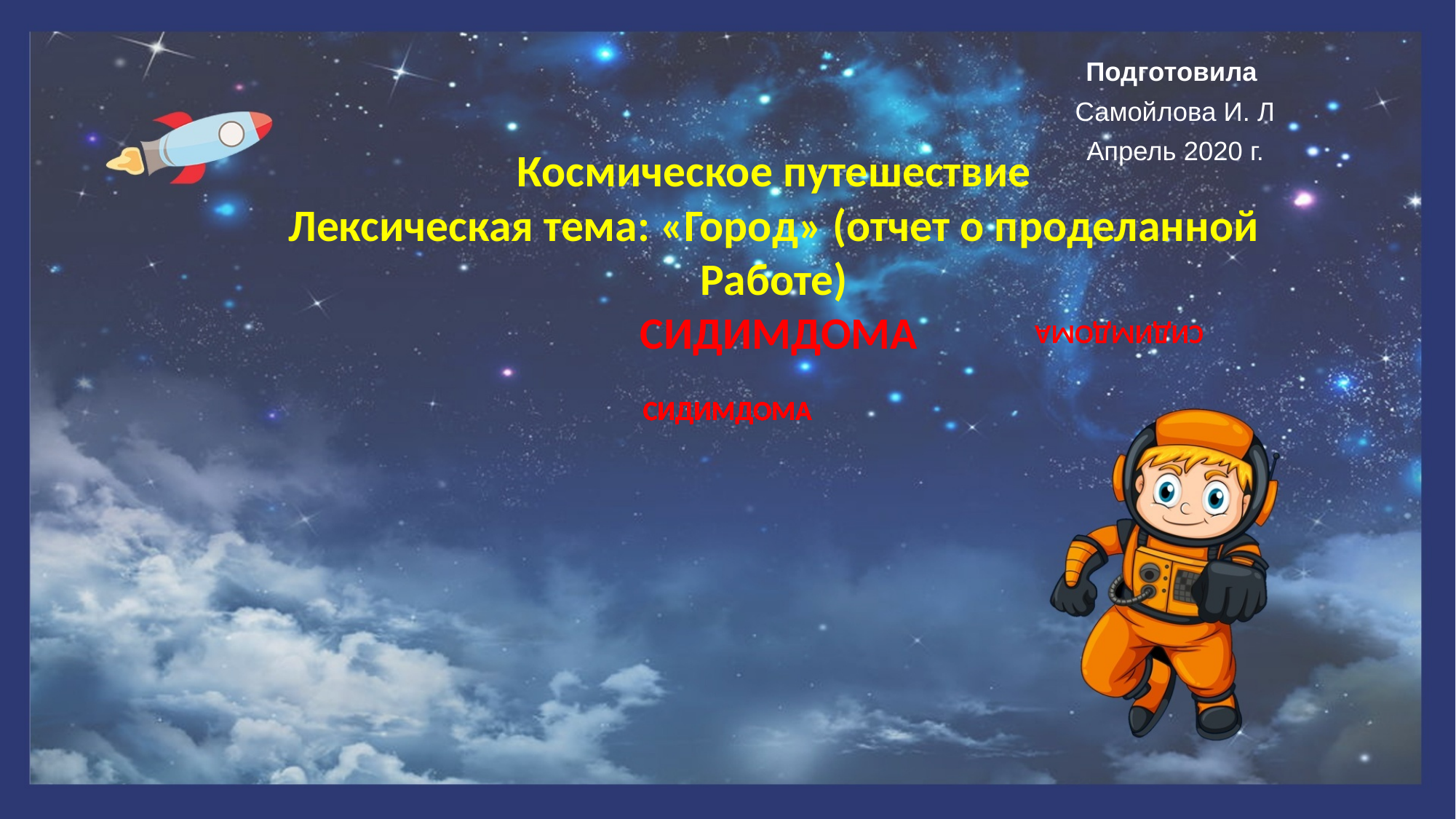

Подготовила
Самойлова И. Л
Апрель 2020 г.

Космическое путешествие
Лексическая тема: «Город» (отчет о проделанной
Работе)
 СИДИМДОМА

СИДИМДОМА
СИДИМДОМА
СИДИМДОМА
СИДИМДОМА
СИДИМДОМА
СИДИМДОМА
СИДИМДОМА